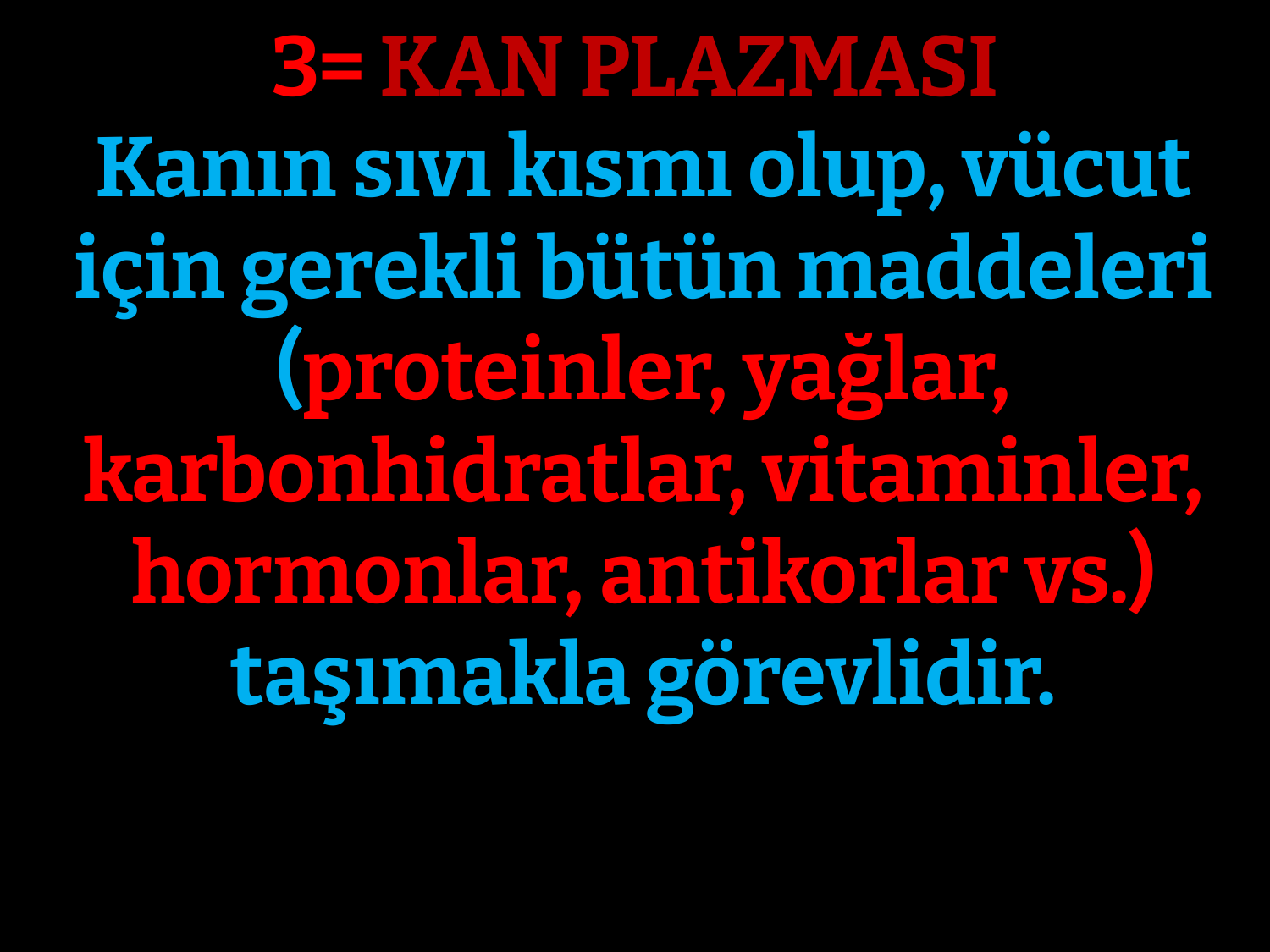

3= KAN PLAZMASI
Kanın sıvı kısmı olup, vücut için gerekli bütün maddeleri (proteinler, yağlar, karbonhidratlar, vitaminler, hormonlar, antikorlar vs.) taşımakla görevlidir.
#